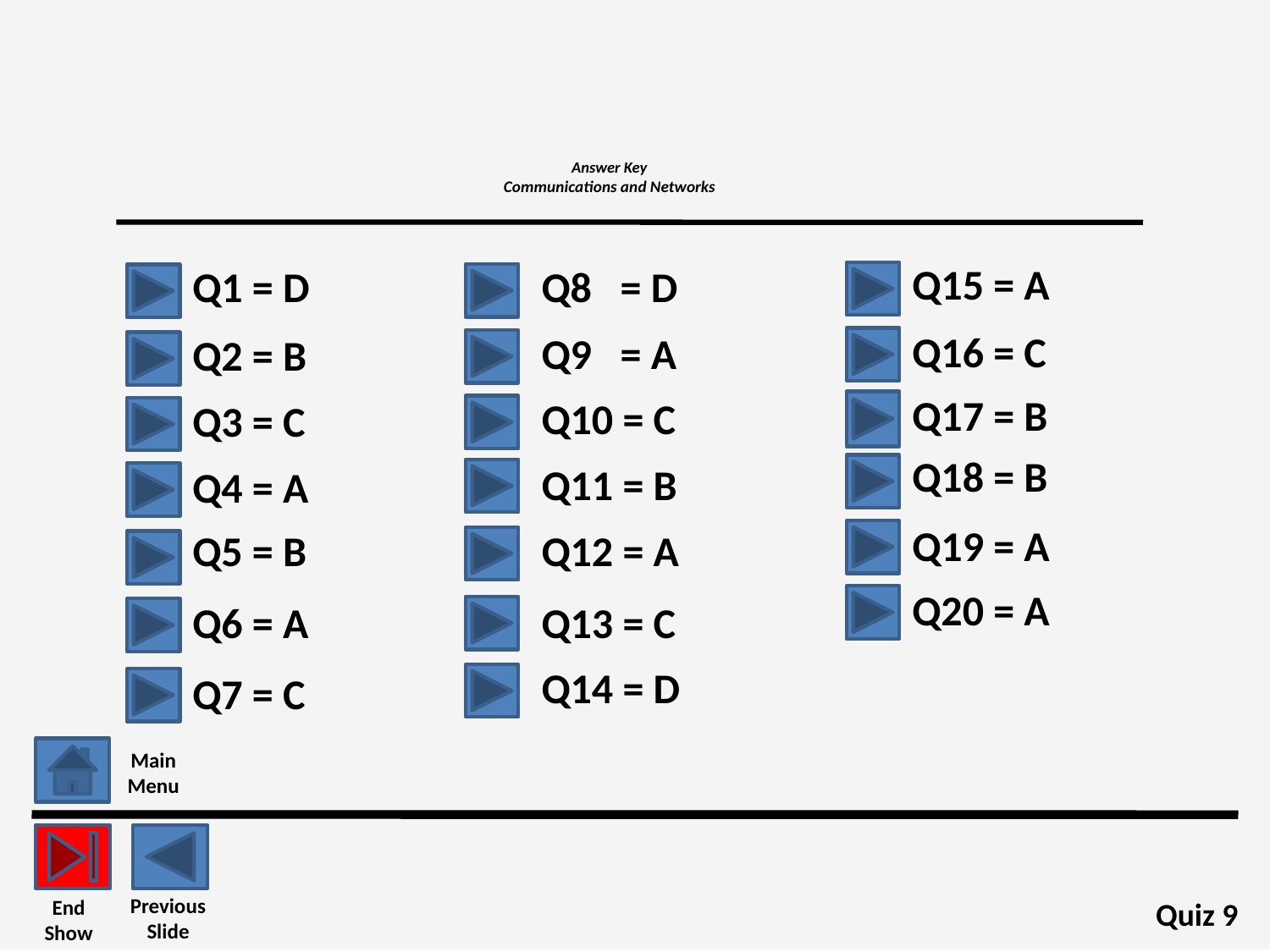

# Answer Key Communications and Networks
Q15 = A
Q1 = D
Q8   = D

Q16 = C
Q9   = A
Q2 = B

Q17 = B
Q10 = C
Q3 = C

Q18 = B
Q11 = B
Q4 = A

Q19 = A
Q5 = B
Q12 = A

Q20 = A

Q6 = A
Q13 = C

Q14 = D
Q7 = C

Main
Menu

Previous
Slide
End Show
Quiz 9